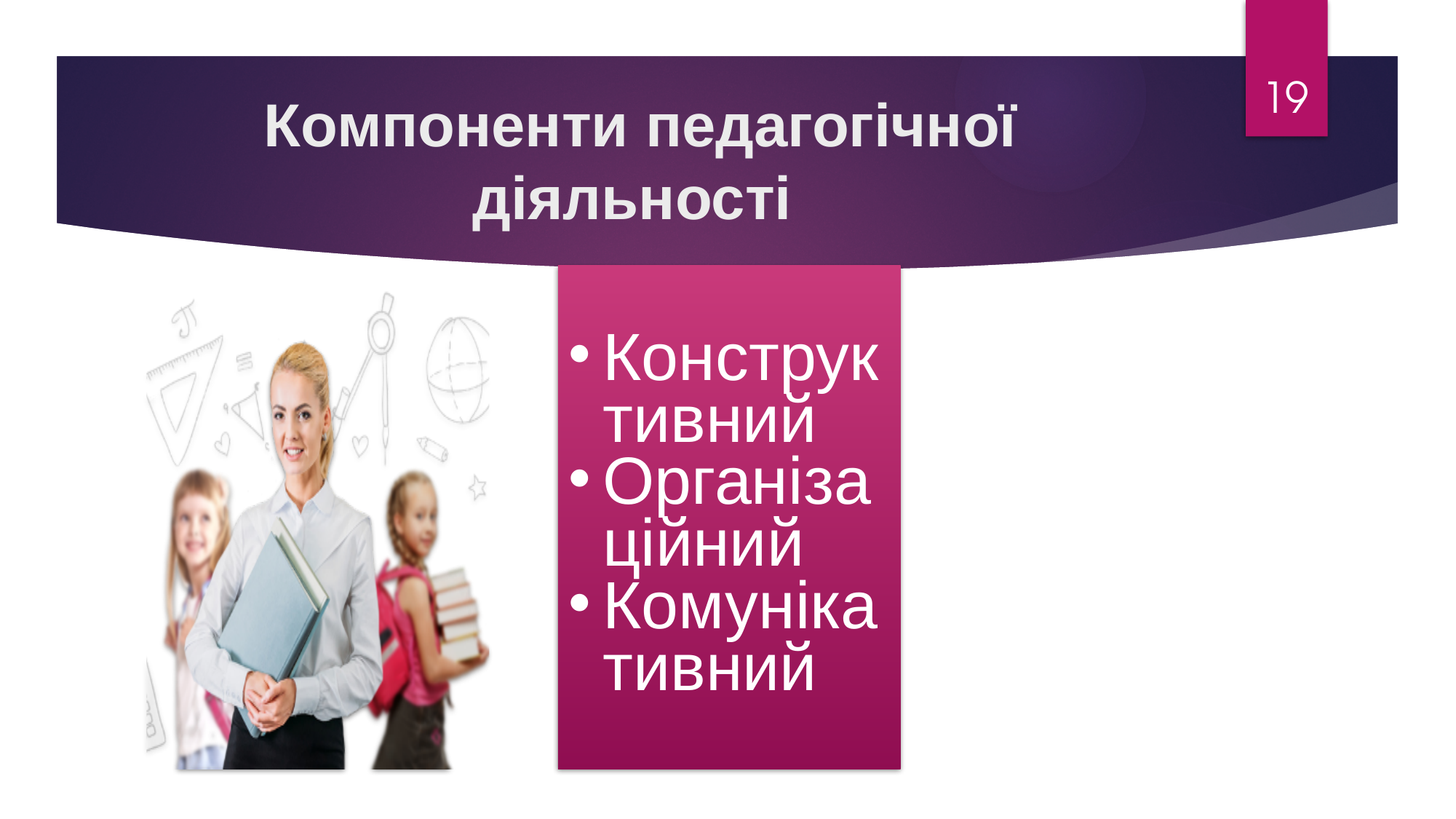

19
# Компоненти педагогічної діяльності
Конструктивний
Організаційний
Комунікативний
Компоненти